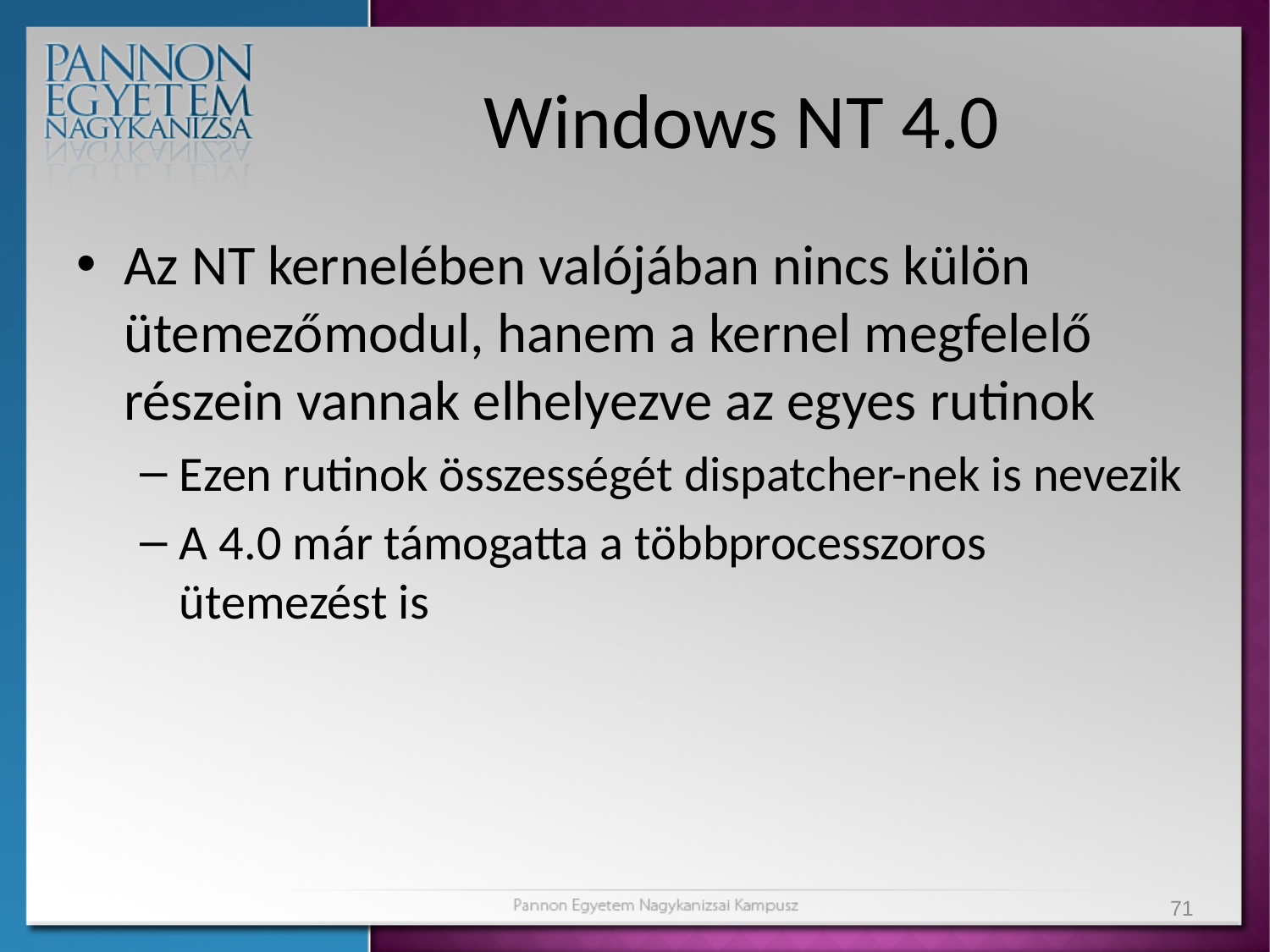

# Windows NT 4.0
Az NT kernelében valójában nincs külön ütemezőmodul, hanem a kernel megfelelő részein vannak elhelyezve az egyes rutinok
Ezen rutinok összességét dispatcher-nek is nevezik
A 4.0 már támogatta a többprocesszoros ütemezést is
71